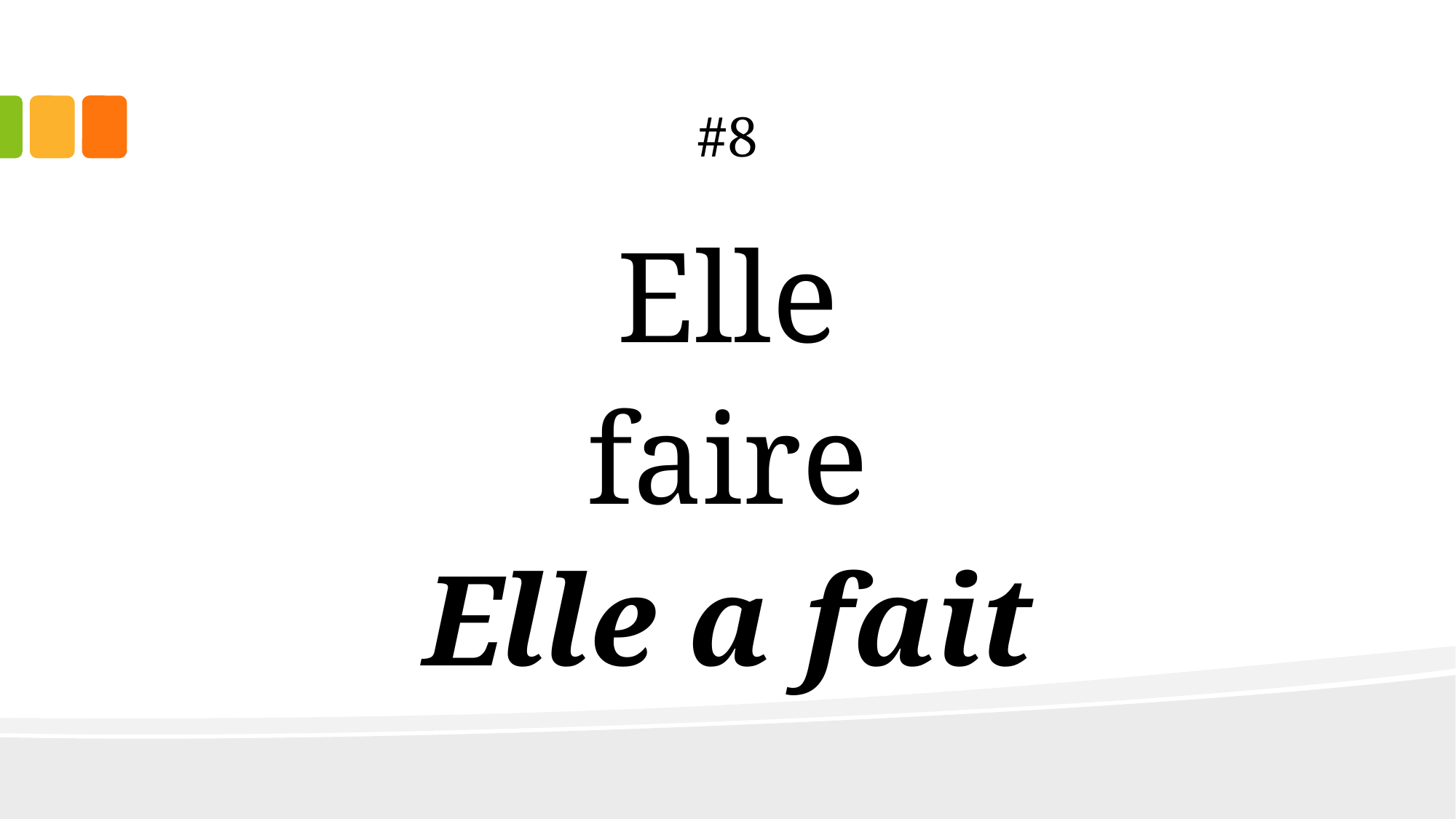

# #8
Elle
faire
Elle a fait